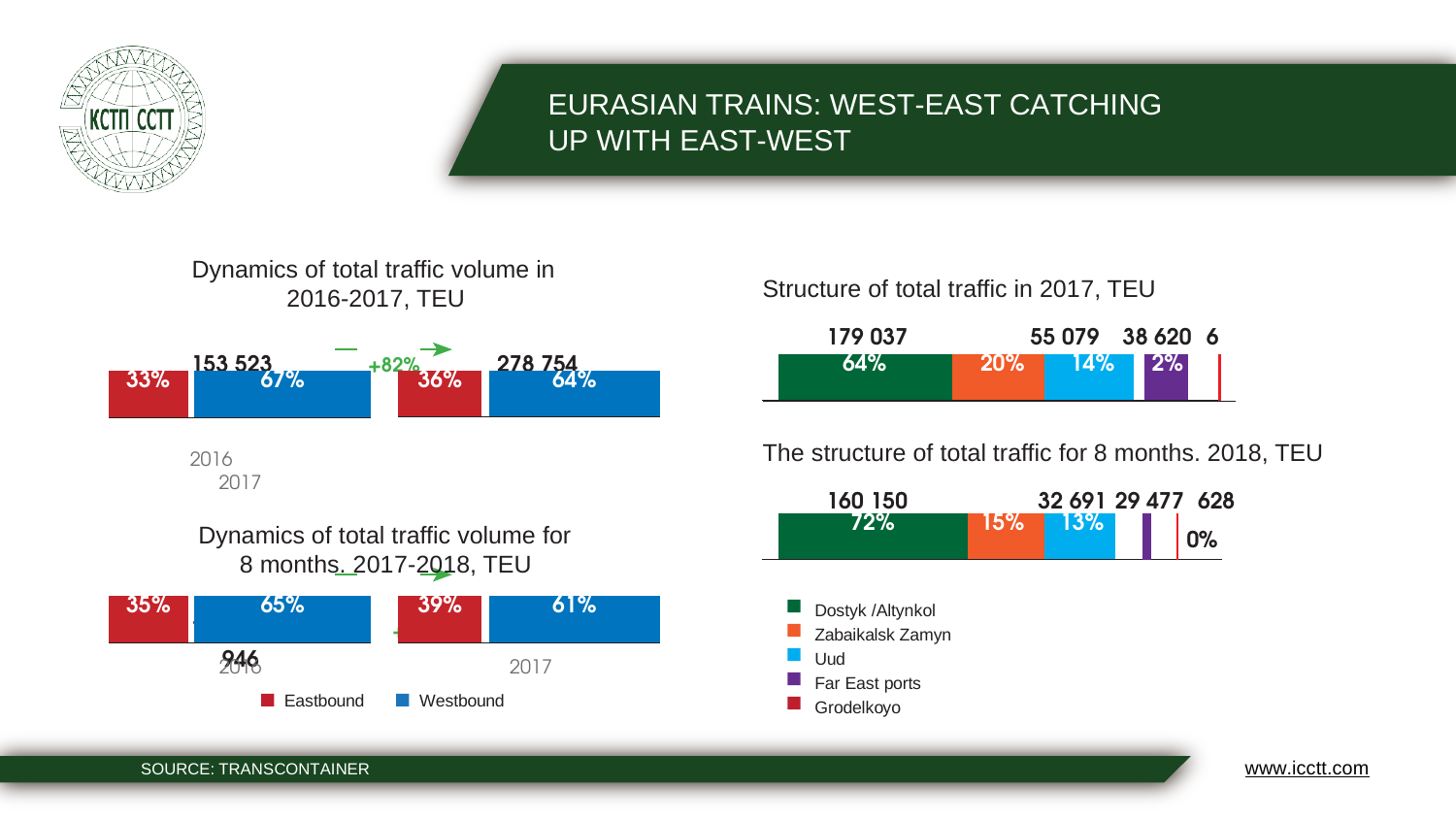

EURASIAN TRAINS: WEST-EAST CATCHING UP WITH EAST-WEST
Dynamics of total traffic volume in 2016-2017, TEU

153 523	+82%	278 754

2016	2017

Dynamics of total traffic volume for 8 months. 2017-2018, TEU

165 949	+82%	222 946
Structure of total traffic in 2017, TEU
179 037	55 079	38 620  6 008  10

|  | 64% | 20% | 14% |  | 2% |  |
| --- | --- | --- | --- | --- | --- | --- |
| 33% |  | 67% |
| --- | --- | --- |
| 36% |  | 64% |
| --- | --- | --- |

The structure of total traffic for 8 months. 2018, TEU
160 150	32 691 29 477  628
0%
|  | 72% | 15% | 13% |  |  |  |
| --- | --- | --- | --- | --- | --- | --- |

Dostyk /Altynkol Zabaikalsk Zamyn Uud
Far East ports Grodelkoyo
| 35% |  | 65% |
| --- | --- | --- |
| 39% |  | 61% |
| --- | --- | --- |

2016
2017
Westbound

Eastbound

www.icctt.com
SOURCE: TRANSCONTAINER